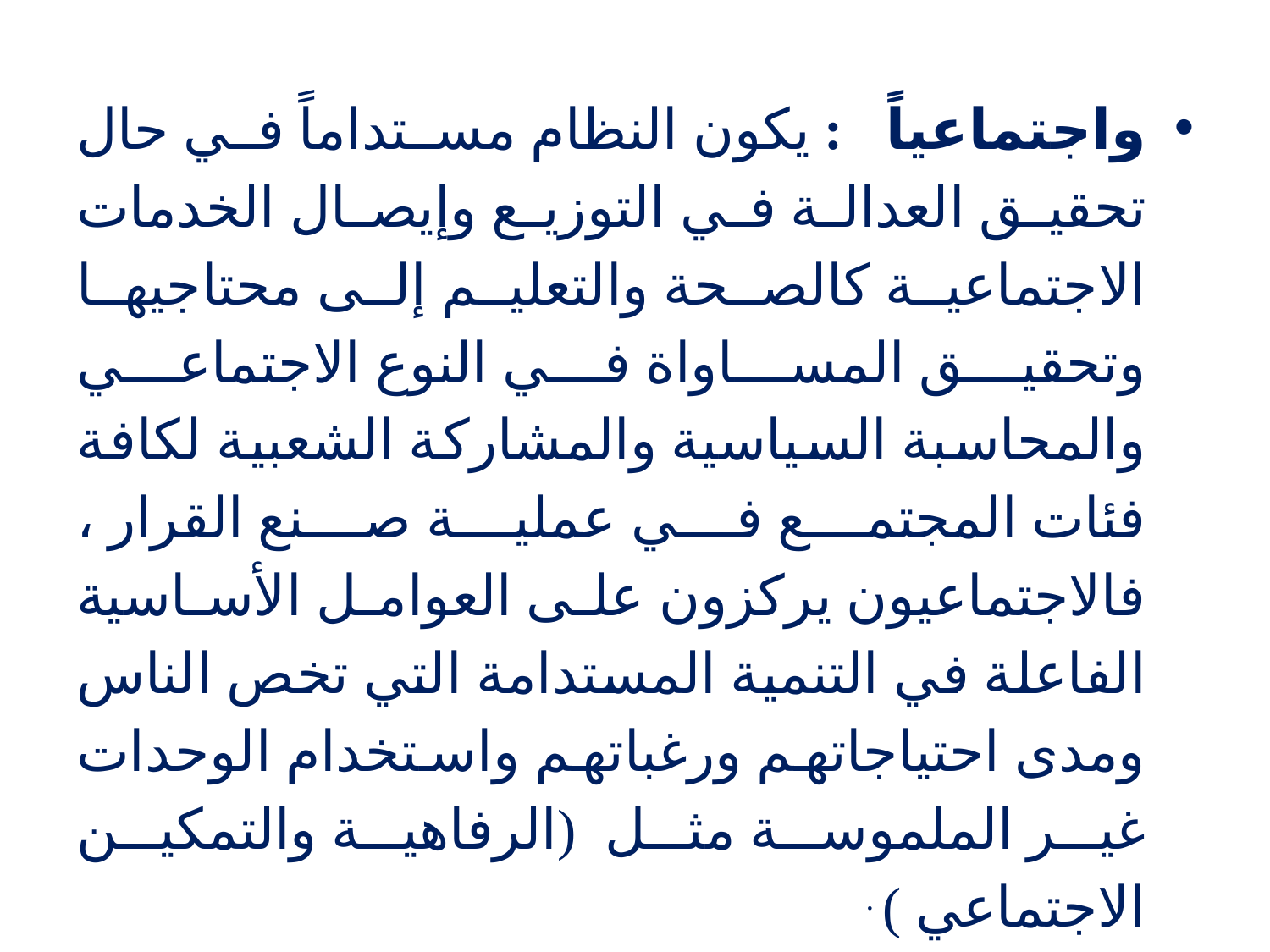

واجتماعياً   : يكون النظام مستداماً في حال تحقيق العدالة في التوزيع وإيصال الخدمات الاجتماعية كالصحة والتعليم إلى محتاجيها وتحقيق المساواة في النوع الاجتماعي والمحاسبة السياسية والمشاركة الشعبية لكافة فئات المجتمع في عملية صنع القرار ، فالاجتماعيون يركزون على العوامل الأساسية الفاعلة في التنمية المستدامة التي تخص الناس ومدى احتياجاتهم ورغباتهم واستخدام الوحدات غير الملموسة مثل  (الرفاهية والتمكين الاجتماعي ) .